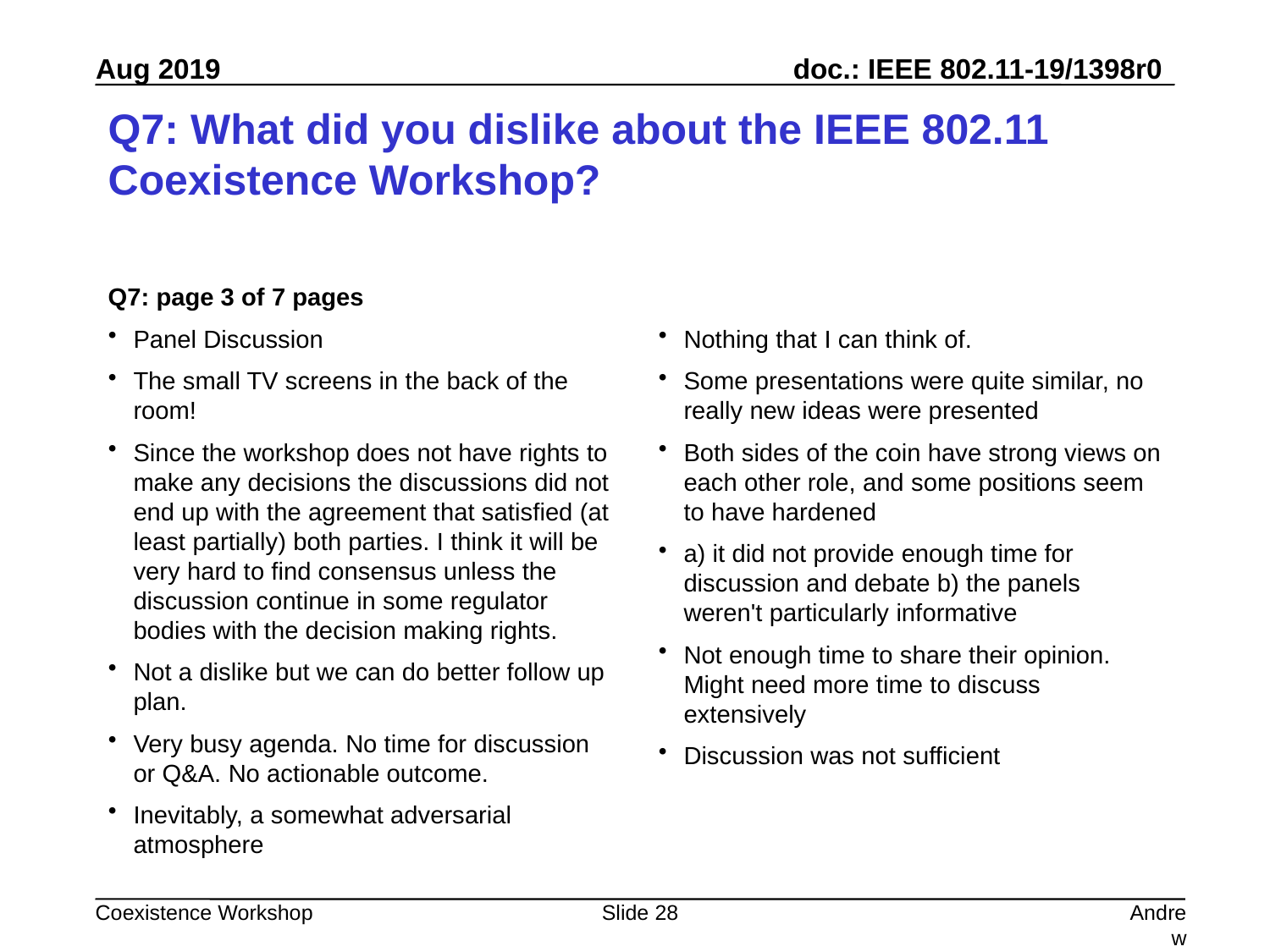

# Q7: What did you dislike about the IEEE 802.11 Coexistence Workshop?
Q7: page 3 of 7 pages
Panel Discussion
The small TV screens in the back of the room!
Since the workshop does not have rights to make any decisions the discussions did not end up with the agreement that satisfied (at least partially) both parties. I think it will be very hard to find consensus unless the discussion continue in some regulator bodies with the decision making rights.
Not a dislike but we can do better follow up plan.
Very busy agenda. No time for discussion or Q&A. No actionable outcome.
Inevitably, a somewhat adversarial atmosphere

Nothing that I can think of.
Some presentations were quite similar, no really new ideas were presented
Both sides of the coin have strong views on each other role, and some positions seem to have hardened
a) it did not provide enough time for discussion and debate b) the panels weren't particularly informative
Not enough time to share their opinion. Might need more time to discuss extensively
Discussion was not sufficient
Slide 28
Andrew Myles, Cisco